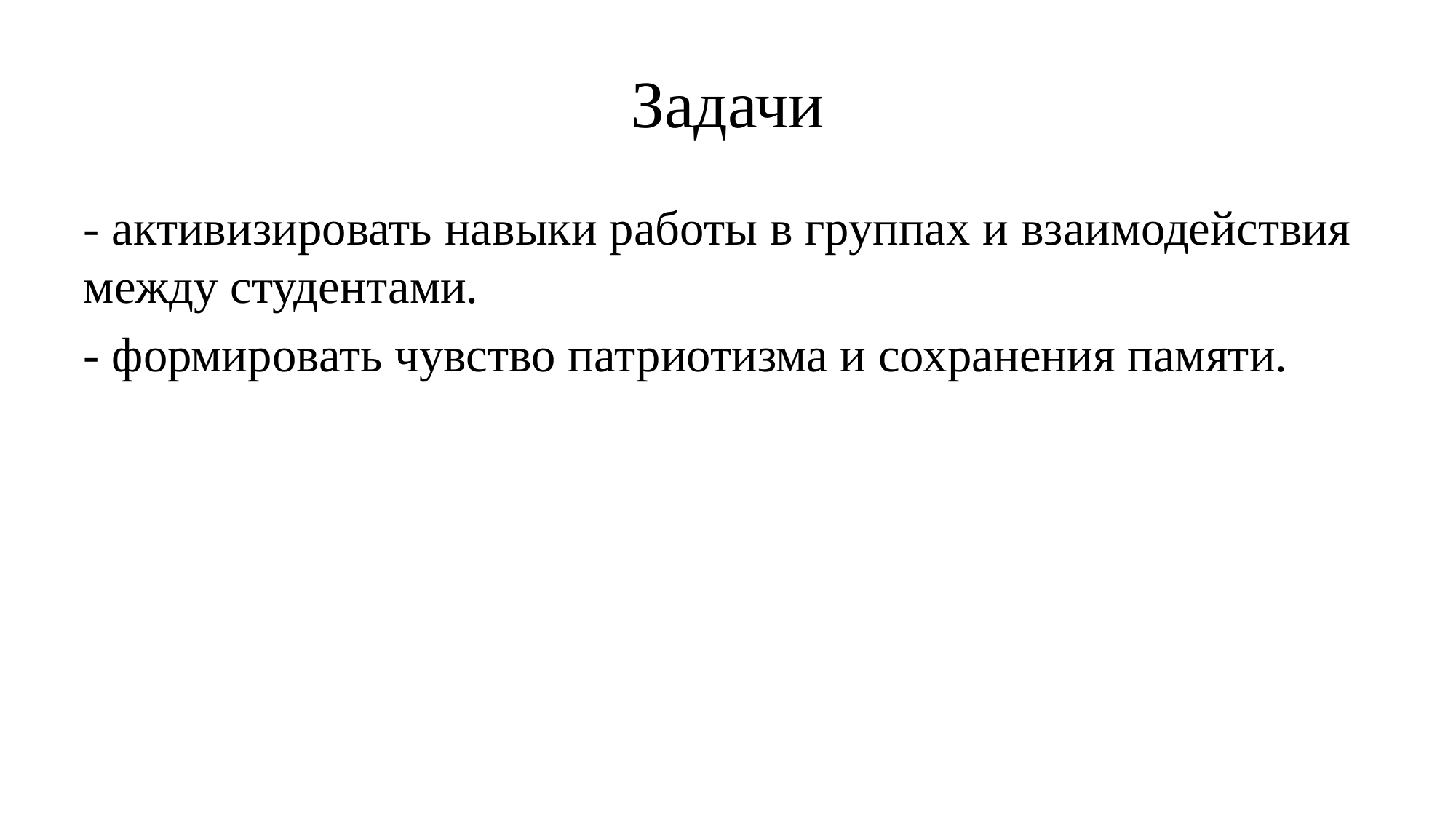

# Задачи
- активизировать навыки работы в группах и взаимодействия между студентами.
- формировать чувство патриотизма и сохранения памяти.